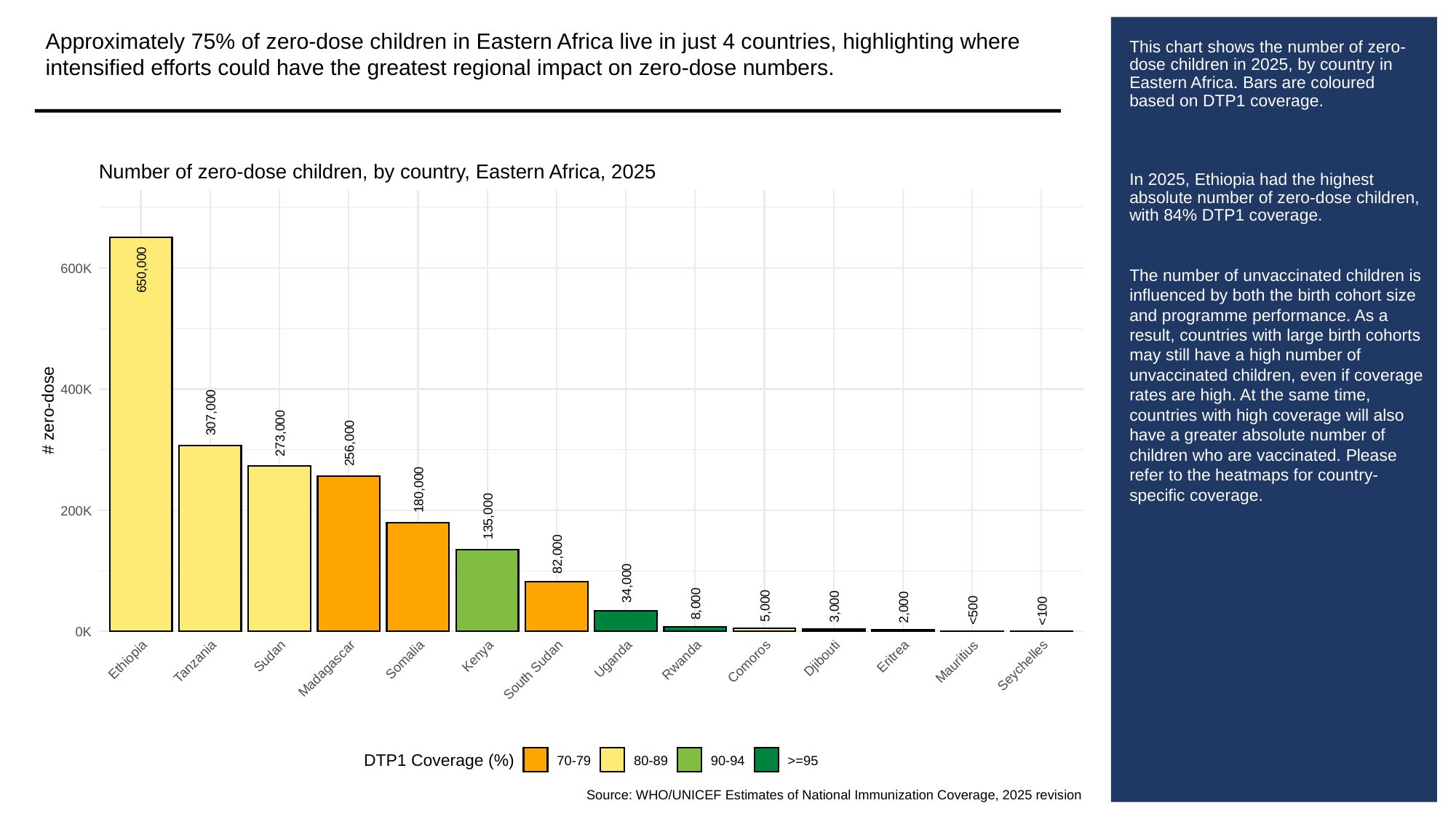

Approximately 75% of zero-dose children in Eastern Africa live in just 4 countries, highlighting where intensified efforts could have the greatest regional impact on zero-dose numbers.
# This chart shows the number of zero-dose children in 2025, by country in Eastern Africa. Bars are coloured based on DTP1 coverage.

In 2025, Ethiopia had the highest absolute number of zero-dose children, with 84% DTP1 coverage.

The number of unvaccinated children is influenced by both the birth cohort size and programme performance. As a result, countries with large birth cohorts may still have a high number of unvaccinated children, even if coverage rates are high. At the same time, countries with high coverage will also have a greater absolute number of children who are vaccinated. Please refer to the heatmaps for country-specific coverage.

Number of zero-dose children, by country, Eastern Africa, 2025

600K
650,000

400K

# zero-dose
307,000
273,000
256,000

180,000
200K

135,000

82,000

34,000

8,000
5,000
3,000
2,000
<500
<100

0K

Kenya
Sudan
Eritrea
Djibouti
Uganda
Somalia
Ethiopia
Rwanda
Tanzania
Comoros
Mauritius
Seychelles
Madagascar
South Sudan

DTP1 Coverage (%)
70-79
80-89
90-94
>=95
Source: WHO/UNICEF Estimates of National Immunization Coverage, 2025 revision